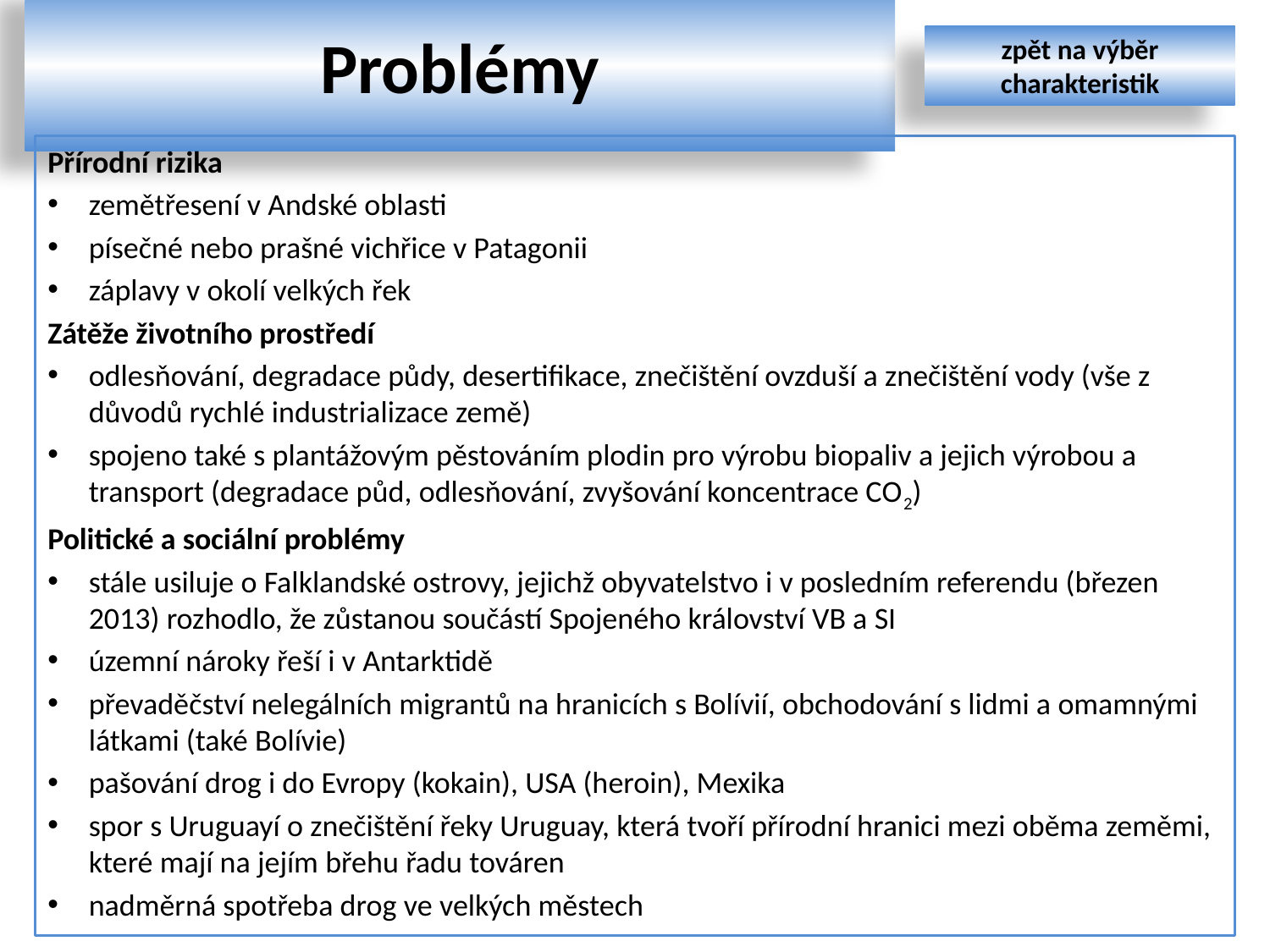

# Problémy
zpět na výběr charakteristik
Přírodní rizika
zemětřesení v Andské oblasti
písečné nebo prašné vichřice v Patagonii
záplavy v okolí velkých řek
Zátěže životního prostředí
odlesňování, degradace půdy, desertifikace, znečištění ovzduší a znečištění vody (vše z důvodů rychlé industrializace země)
spojeno také s plantážovým pěstováním plodin pro výrobu biopaliv a jejich výrobou a transport (degradace půd, odlesňování, zvyšování koncentrace CO2)
Politické a sociální problémy
stále usiluje o Falklandské ostrovy, jejichž obyvatelstvo i v posledním referendu (březen 2013) rozhodlo, že zůstanou součástí Spojeného království VB a SI
územní nároky řeší i v Antarktidě
převaděčství nelegálních migrantů na hranicích s Bolívií, obchodování s lidmi a omamnými látkami (také Bolívie)
pašování drog i do Evropy (kokain), USA (heroin), Mexika
spor s Uruguayí o znečištění řeky Uruguay, která tvoří přírodní hranici mezi oběma zeměmi, které mají na jejím břehu řadu továren
nadměrná spotřeba drog ve velkých městech